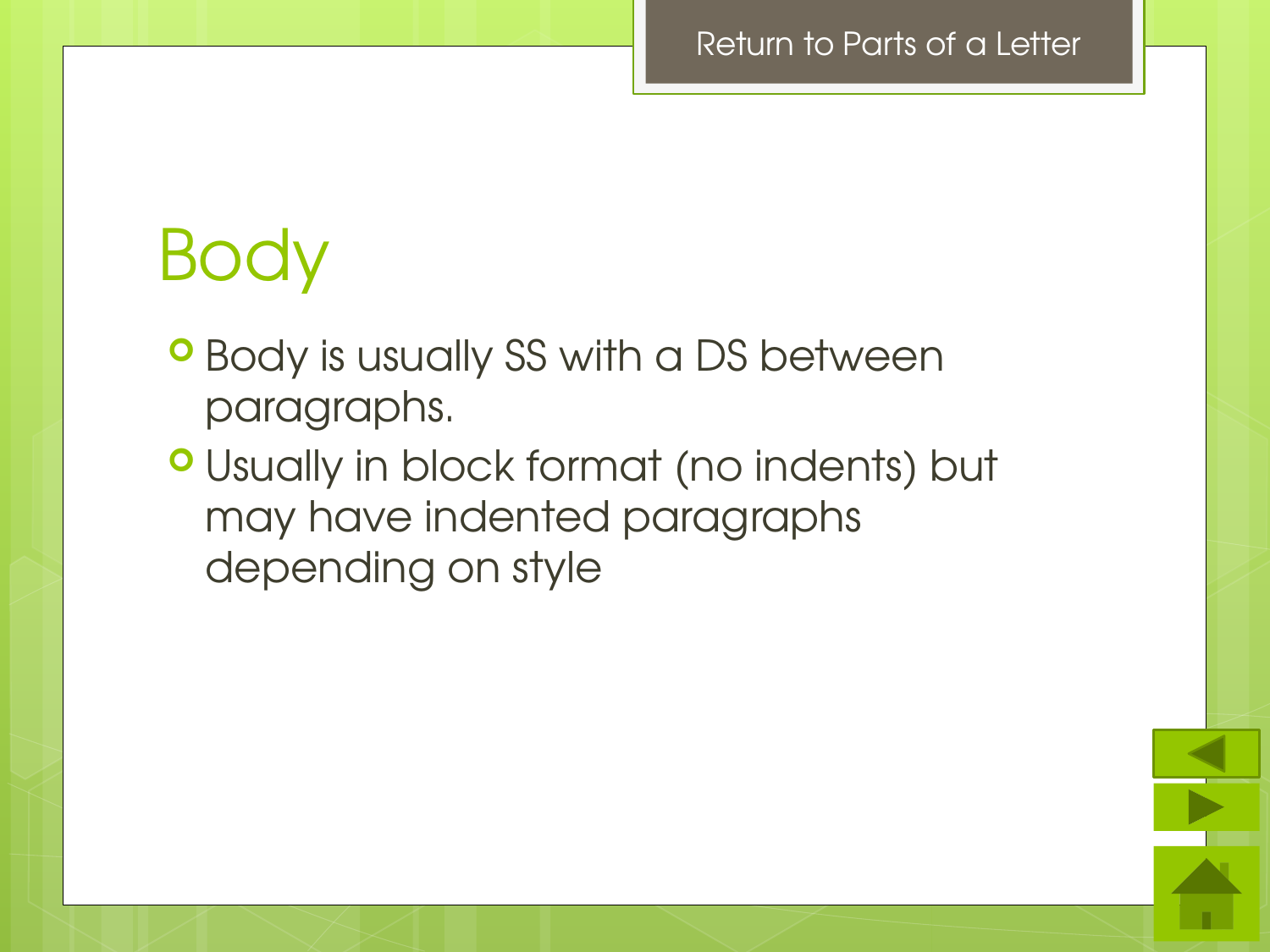

Return to Parts of a Letter
# Body
Body is usually SS with a DS between paragraphs.
Usually in block format (no indents) but may have indented paragraphs depending on style